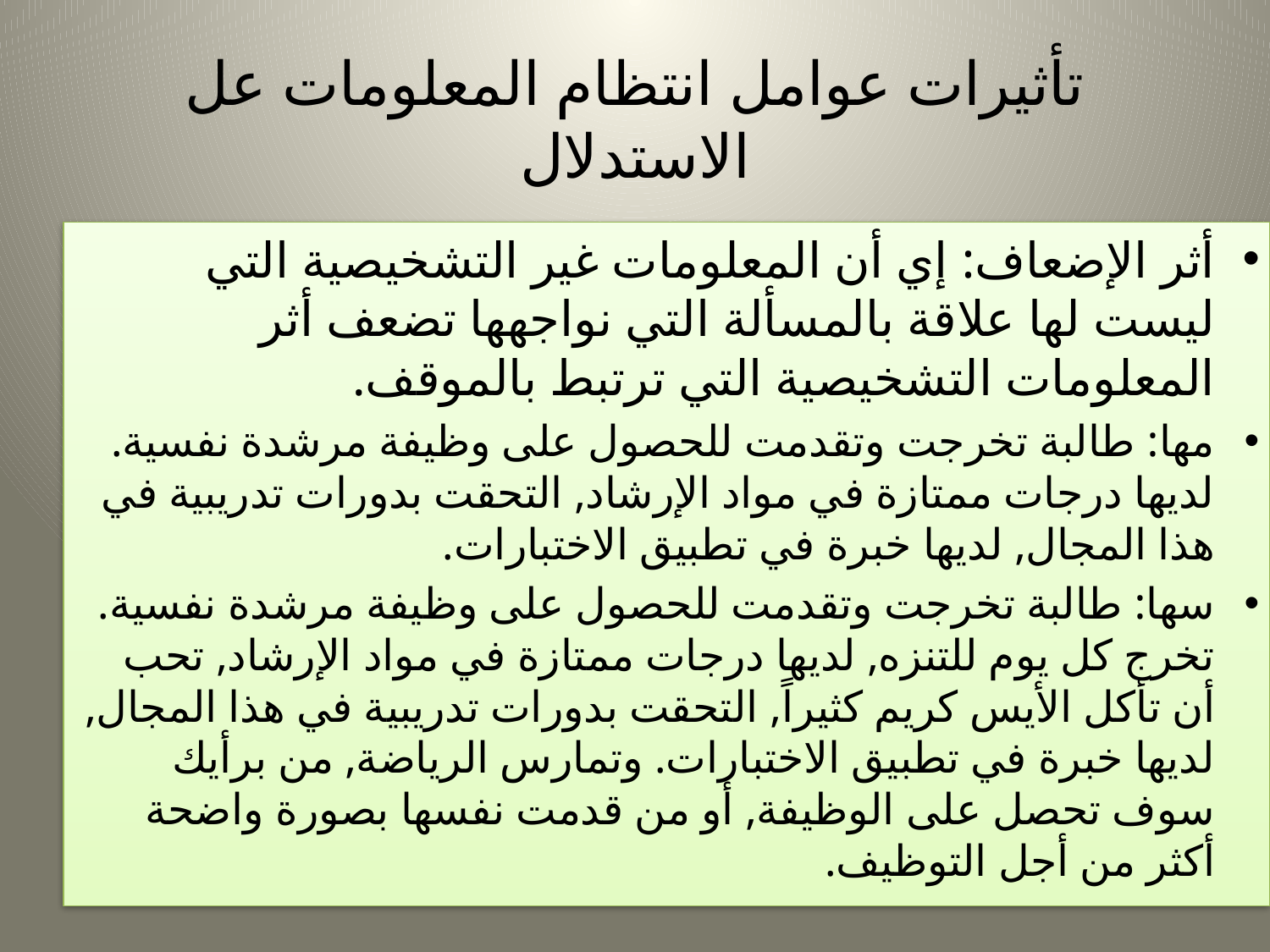

# تأثيرات عوامل انتظام المعلومات عل الاستدلال
أثر الإضعاف: إي أن المعلومات غير التشخيصية التي ليست لها علاقة بالمسألة التي نواجهها تضعف أثر المعلومات التشخيصية التي ترتبط بالموقف.
مها: طالبة تخرجت وتقدمت للحصول على وظيفة مرشدة نفسية. لديها درجات ممتازة في مواد الإرشاد, التحقت بدورات تدريبية في هذا المجال, لديها خبرة في تطبيق الاختبارات.
سها: طالبة تخرجت وتقدمت للحصول على وظيفة مرشدة نفسية. تخرج كل يوم للتنزه, لديها درجات ممتازة في مواد الإرشاد, تحب أن تأكل الأيس كريم كثيراً, التحقت بدورات تدريبية في هذا المجال, لديها خبرة في تطبيق الاختبارات. وتمارس الرياضة, من برأيك  سوف تحصل على الوظيفة, أو من قدمت نفسها بصورة واضحة أكثر من أجل التوظيف.